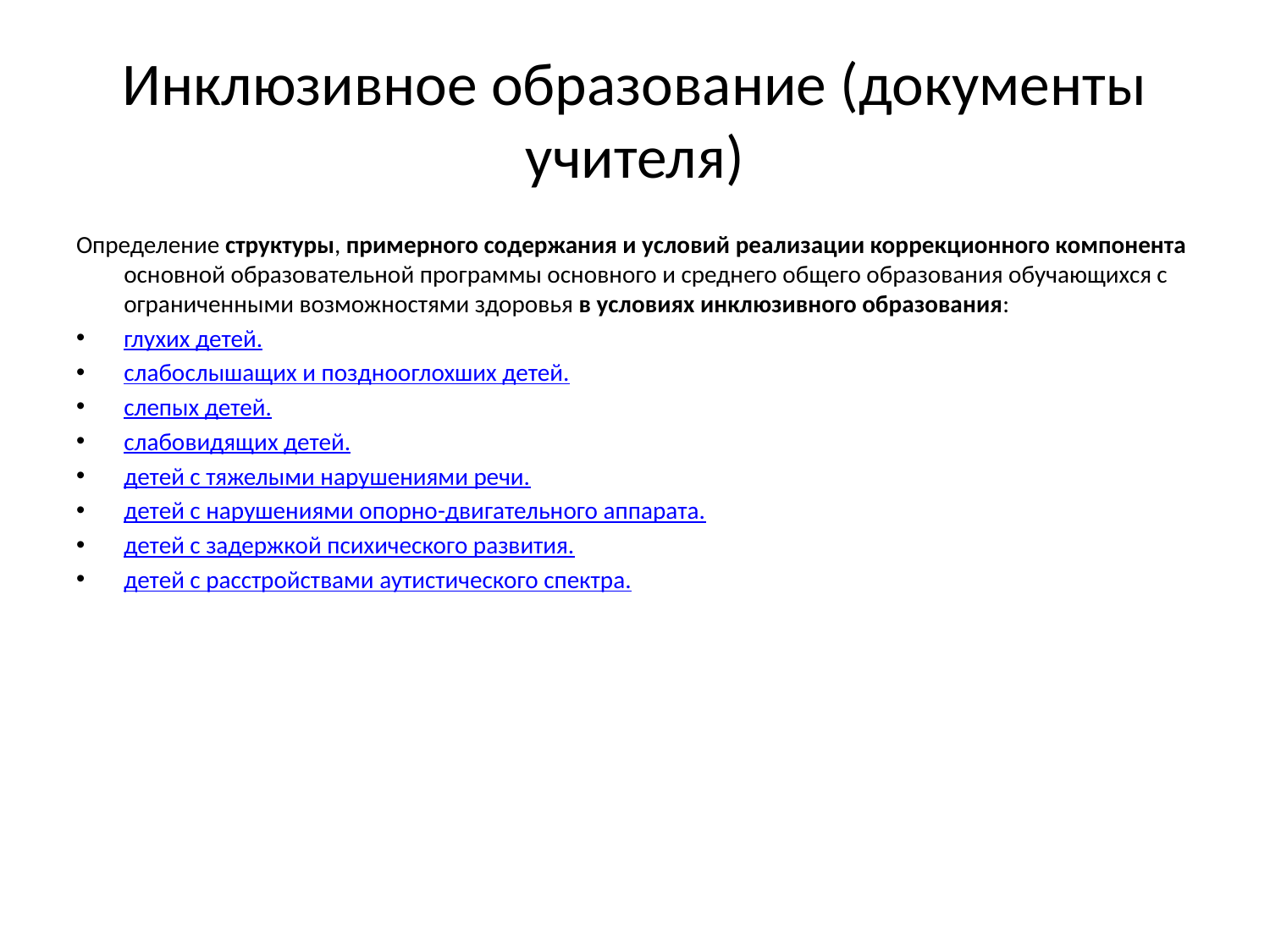

# Инклюзивное образование (документы учителя)
Определение структуры, примерного содержания и условий реализации коррекционного компонента основной образовательной программы основного и среднего общего образования обучающихся с ограниченными возможностями здоровья в условиях инклюзивного образования:
глухих детей.
слабослышащих и позднооглохших детей.
слепых детей.
слабовидящих детей.
детей с тяжелыми нарушениями речи.
детей с нарушениями опорно-двигательного аппарата.
детей с задержкой психического развития.
детей с расстройствами аутистического спектра.